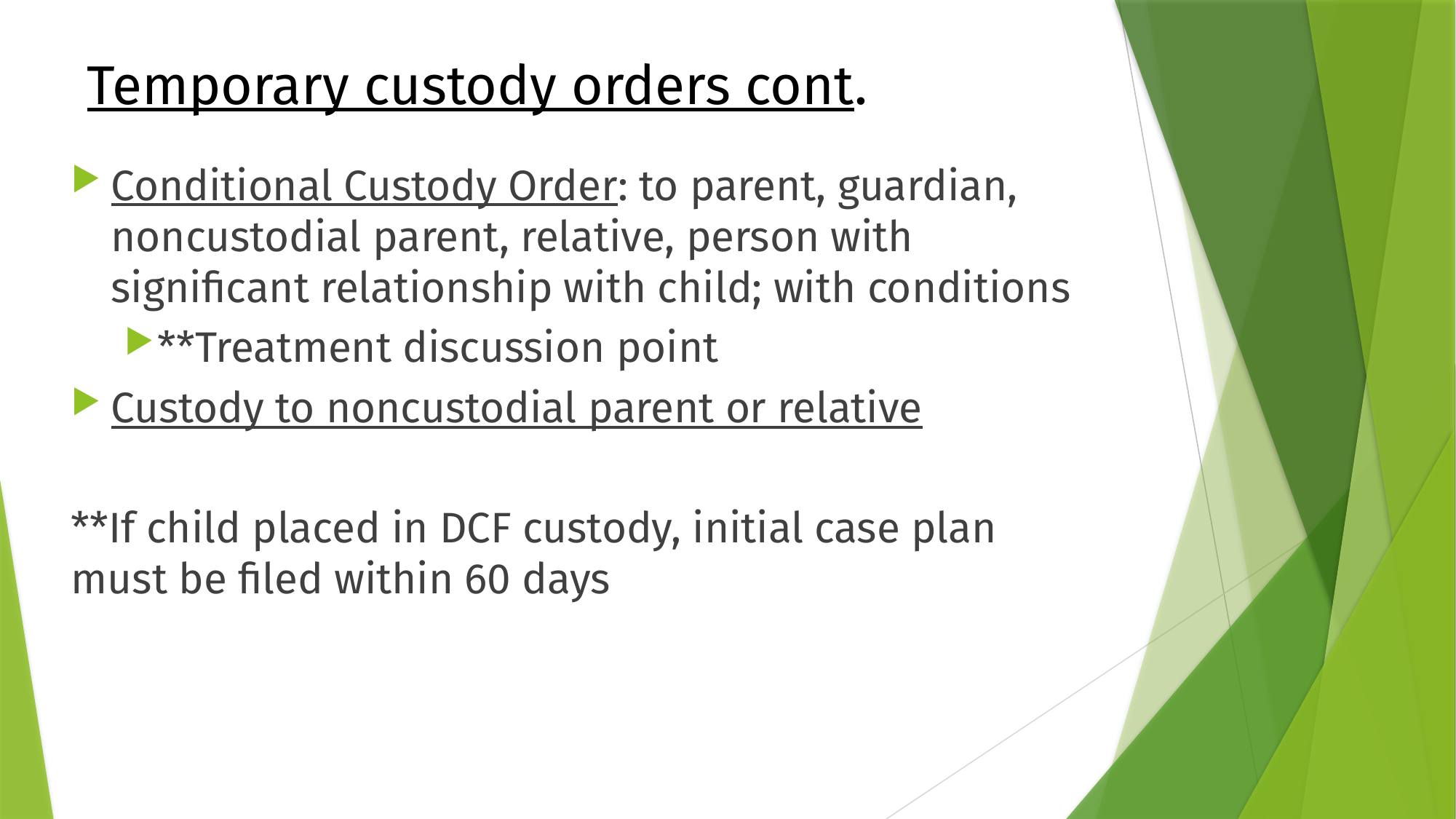

# Temporary custody orders cont.
Conditional Custody Order: to parent, guardian, noncustodial parent, relative, person with significant relationship with child; with conditions
**Treatment discussion point
Custody to noncustodial parent or relative

**If child placed in DCF custody, initial case plan must be filed within 60 days